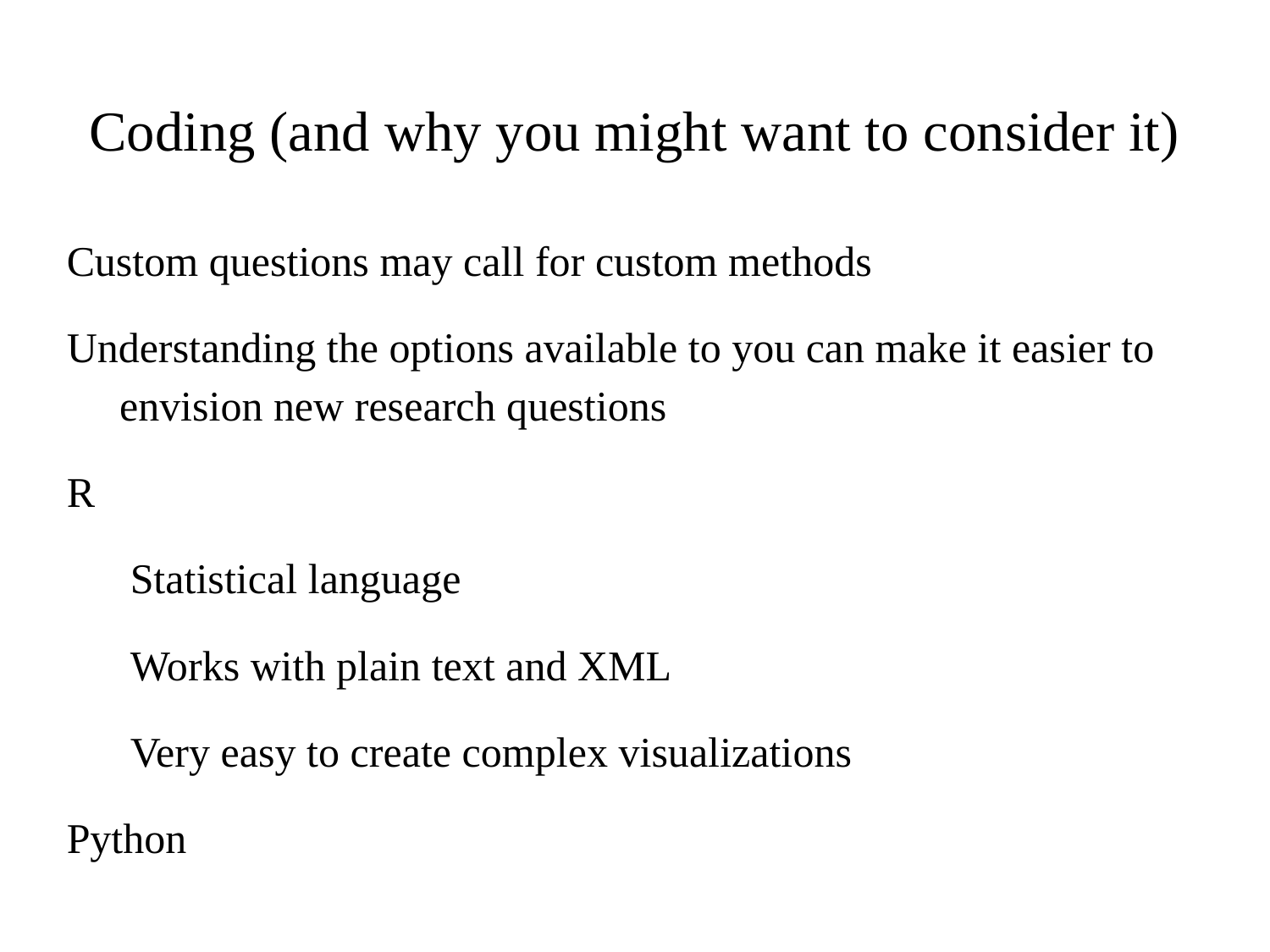

# Coding (and why you might want to consider it)
Custom questions may call for custom methods
Understanding the options available to you can make it easier to envision new research questions
R
Statistical language
Works with plain text and XML
Very easy to create complex visualizations
Python